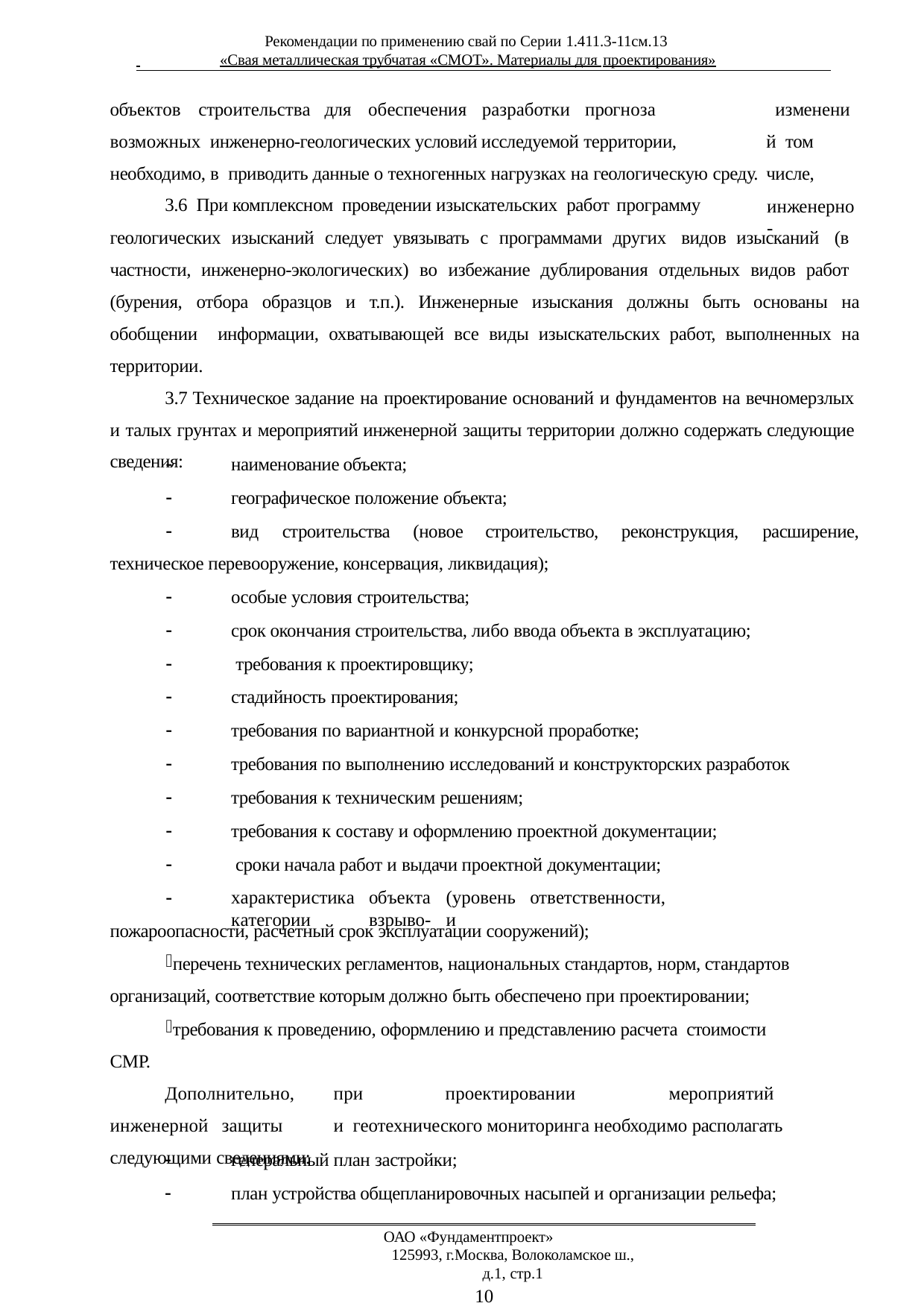

Рекомендации по применению свай по Серии 1.411.3-11см.13
 	«Свая металлическая трубчатая «СМОТ». Материалы для проектирования»

объектов	строительства	для	обеспечения	разработки	прогноза	возможных  инженерно-геологических условий исследуемой территории, необходимо, в  приводить данные о техногенных нагрузках на геологическую среду.
3.6 При комплексном проведении изыскательских работ программу
изменений  том числе,
инженерно-
геологических изысканий следует увязывать с программами других видов изысканий (в  частности, инженерно-экологических) во избежание дублирования отдельных видов работ  (бурения, отбора образцов и т.п.). Инженерные изыскания должны быть основаны на обобщении  информации, охватывающей все виды изыскательских работ, выполненных на территории.
3.7 Техническое задание на проектирование оснований и фундаментов на вечномерзлых  и талых грунтах и мероприятий инженерной защиты территории должно содержать следующие  сведения:
−
−
−
наименование объекта;  географическое положение объекта;
вид	строительства	(новое	строительство,	реконструкция,	расширение,
техническое перевооружение, консервация, ликвидация);
−
−
−
−
−
−
−
−
−
−
особые условия строительства;
срок окончания строительства, либо ввода объекта в эксплуатацию;  требования к проектировщику;
стадийность проектирования;
требования по вариантной и конкурсной проработке;
требования по выполнению исследований и конструкторских разработок  требования к техническим решениям;
требования к составу и оформлению проектной документации;  сроки начала работ и выдачи проектной документации;
характеристика	объекта	(уровень	ответственности,	категории	взрыво-	и
пожароопасности, расчетный срок эксплуатации сооружений);
перечень технических регламентов, национальных стандартов, норм, стандартов  организаций, соответствие которым должно быть обеспечено при проектировании;
требования к проведению, оформлению и представлению расчета стоимости
СМР.
Дополнительно,	при	проектировании	мероприятий	инженерной	защиты	и  геотехнического мониторинга необходимо располагать следующими сведениями:
−
−
генеральный план застройки;
план устройства общепланировочных насыпей и организации рельефа;

ОАО «Фундаментпроект»
125993, г.Москва, Волоколамское ш., д.1, стр.1
10